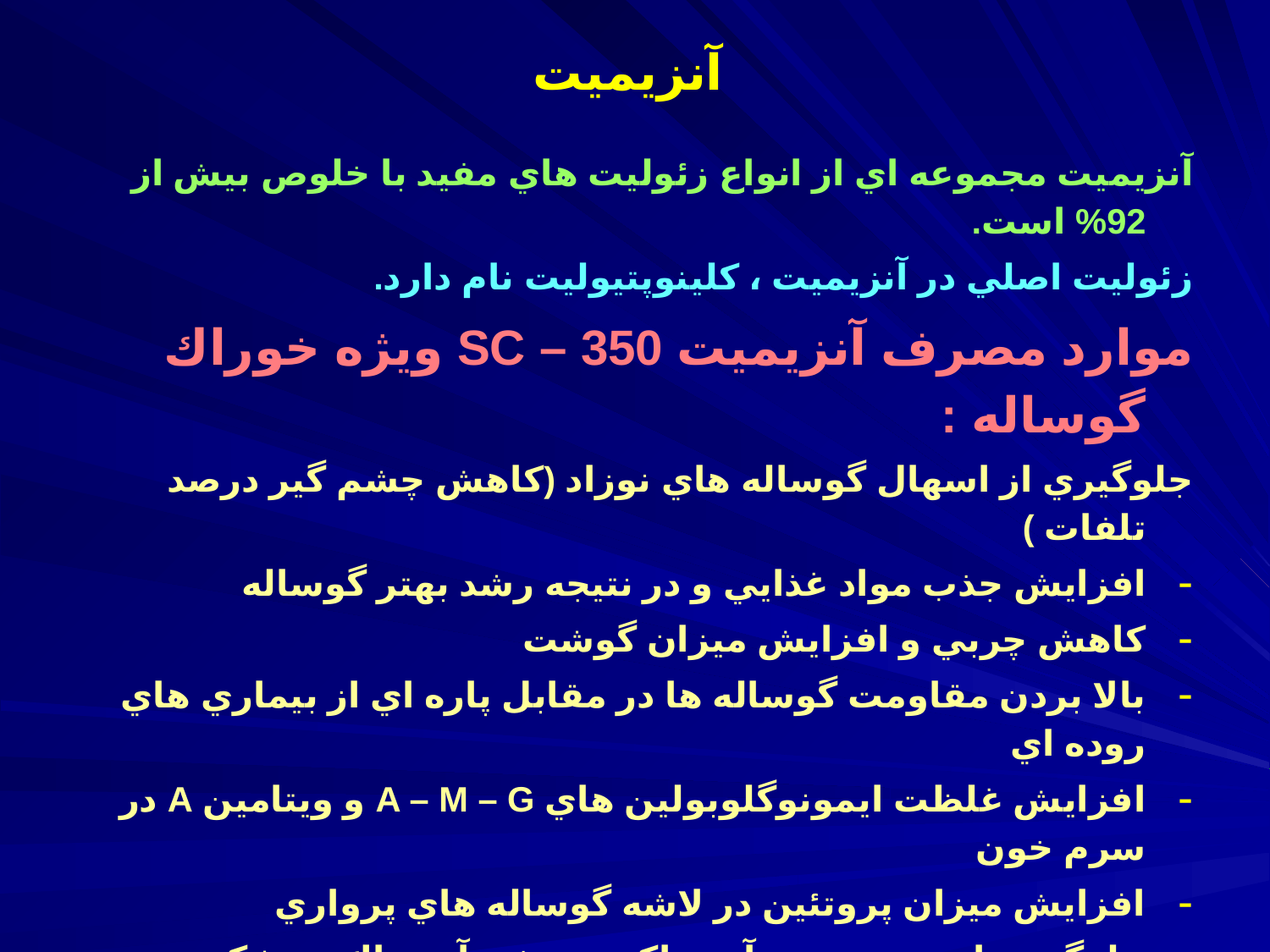

# آنزيميت
آنزيميت مجموعه اي از انواع زئوليت هاي مفيد با خلوص بيش از 92% است.
زئوليت اصلي در آنزيميت ، كلينوپتيوليت نام دارد.
موارد مصرف آنزيميت 350 – SC ويژه خوراك گوساله :
جلوگيري از اسهال گوساله هاي نوزاد (كاهش چشم گير درصد تلفات )
افزايش جذب مواد غذايي و در نتيجه رشد بهتر گوساله
كاهش چربي و افزايش ميزان گوشت
بالا بردن مقاومت گوساله ها در مقابل پاره اي از بيماري هاي روده اي
افزايش غلظت ايمونوگلوبولين هاي A – M – G و ويتامين A در سرم خون
افزايش ميزان پروتئين در لاشه گوساله هاي پرواري
جلوگيري از مسموميت آمونياكي و جذب آمونياك در شكمبه
بهبود راندمان انرژي به دليل خاصيت تبادل كاتيوني
جذب فلزات سنگين در دستگاه گوارش